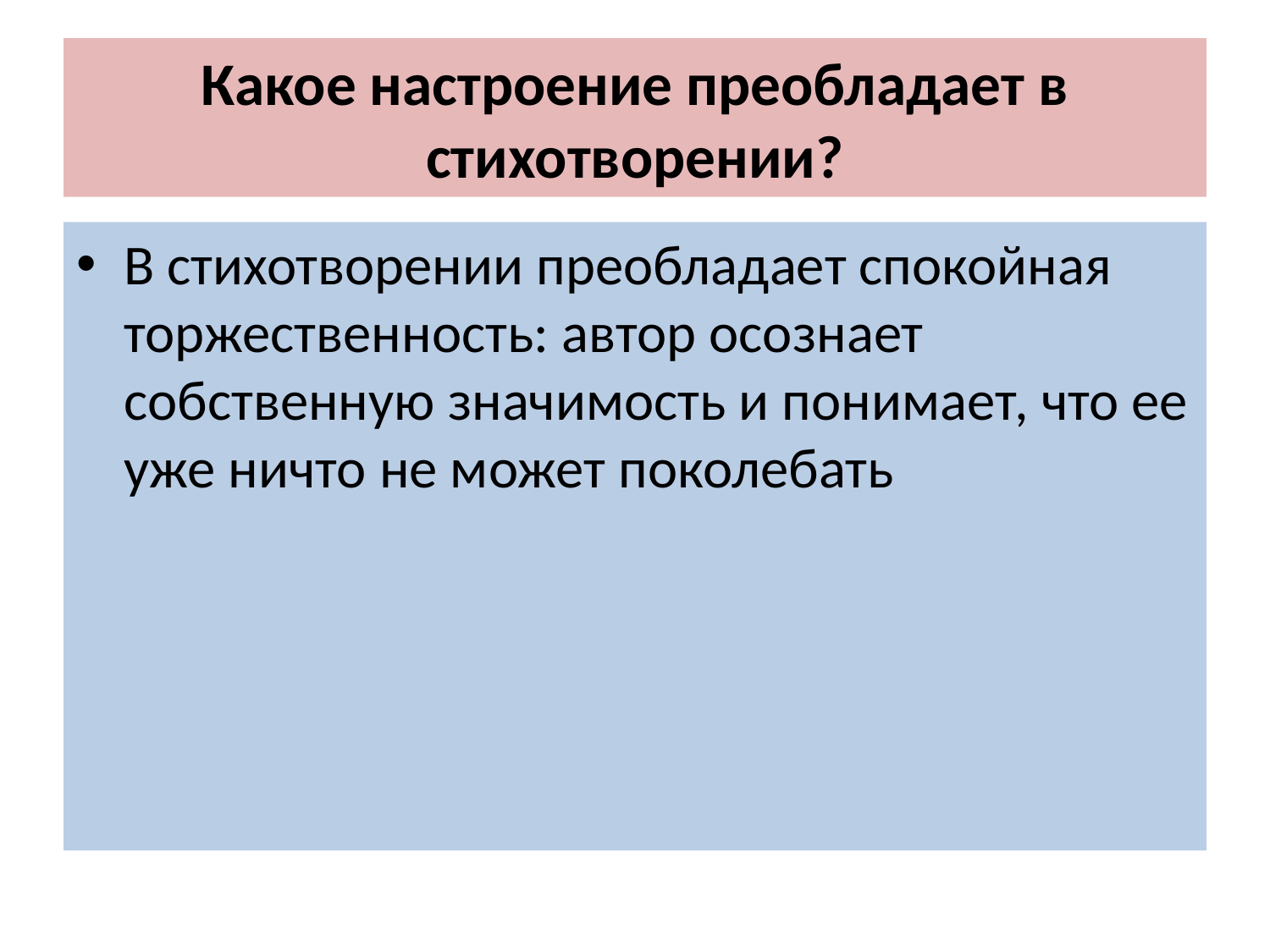

# Какое настроение преобладает в стихотворении?
В стихотворении преобладает спокойная торжественность: автор осознает собственную значимость и понимает, что ее уже ничто не может поколебать